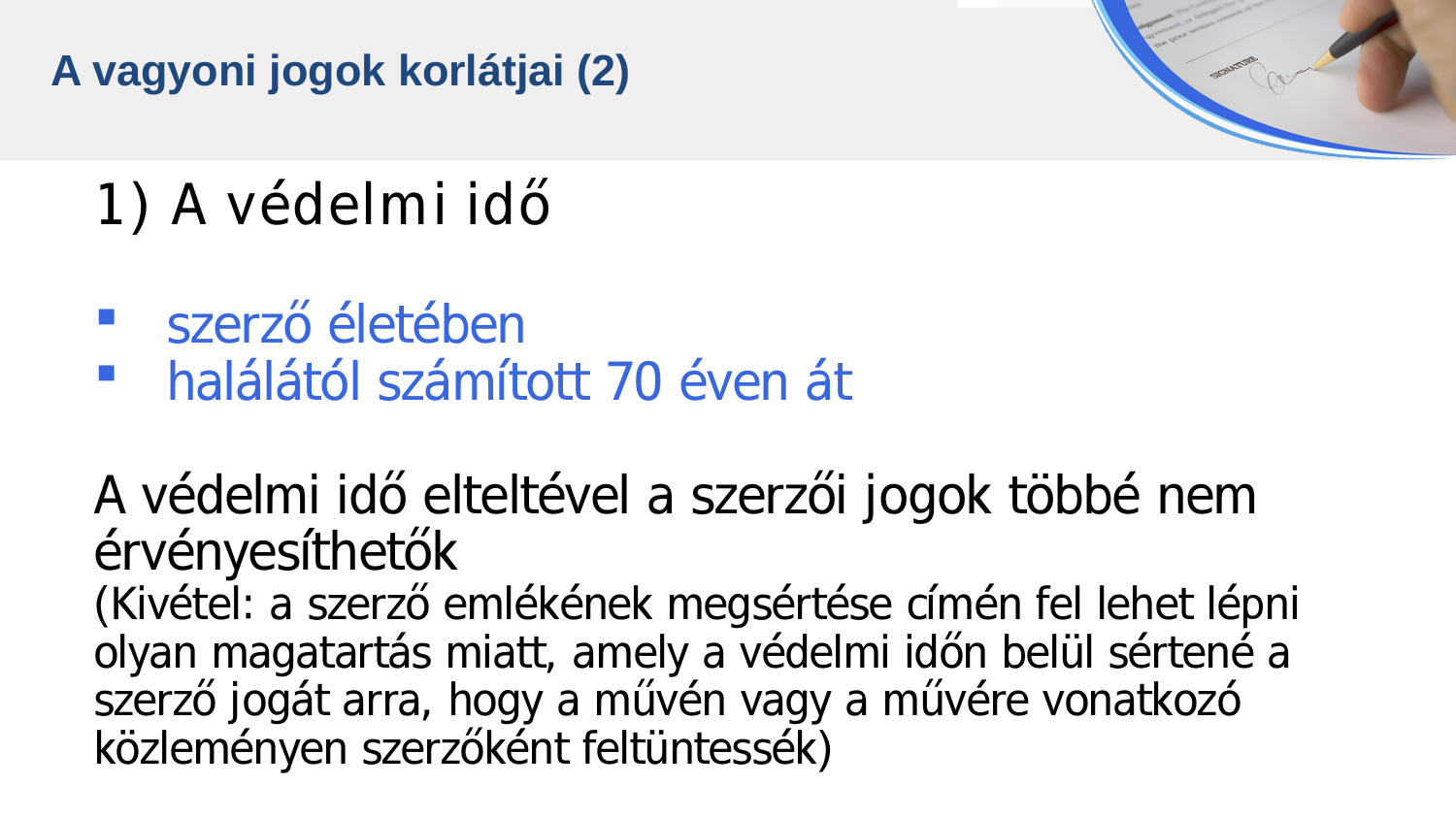

A vagyoni jogok korlátjai (2)

1) A védelmi idő

szerző életében
halálától számított 70 éven át

A védelmi idő elteltével a szerzői jogok többé nem
érvényesíthetők
(Kivétel: a szerző emlékének megsértése címén fel lehet lépni
olyan magatartás miatt, amely a védelmi időn belül sértené a
szerző jogát arra, hogy a művén vagy a művére vonatkozó
közleményen szerzőként feltüntessék)